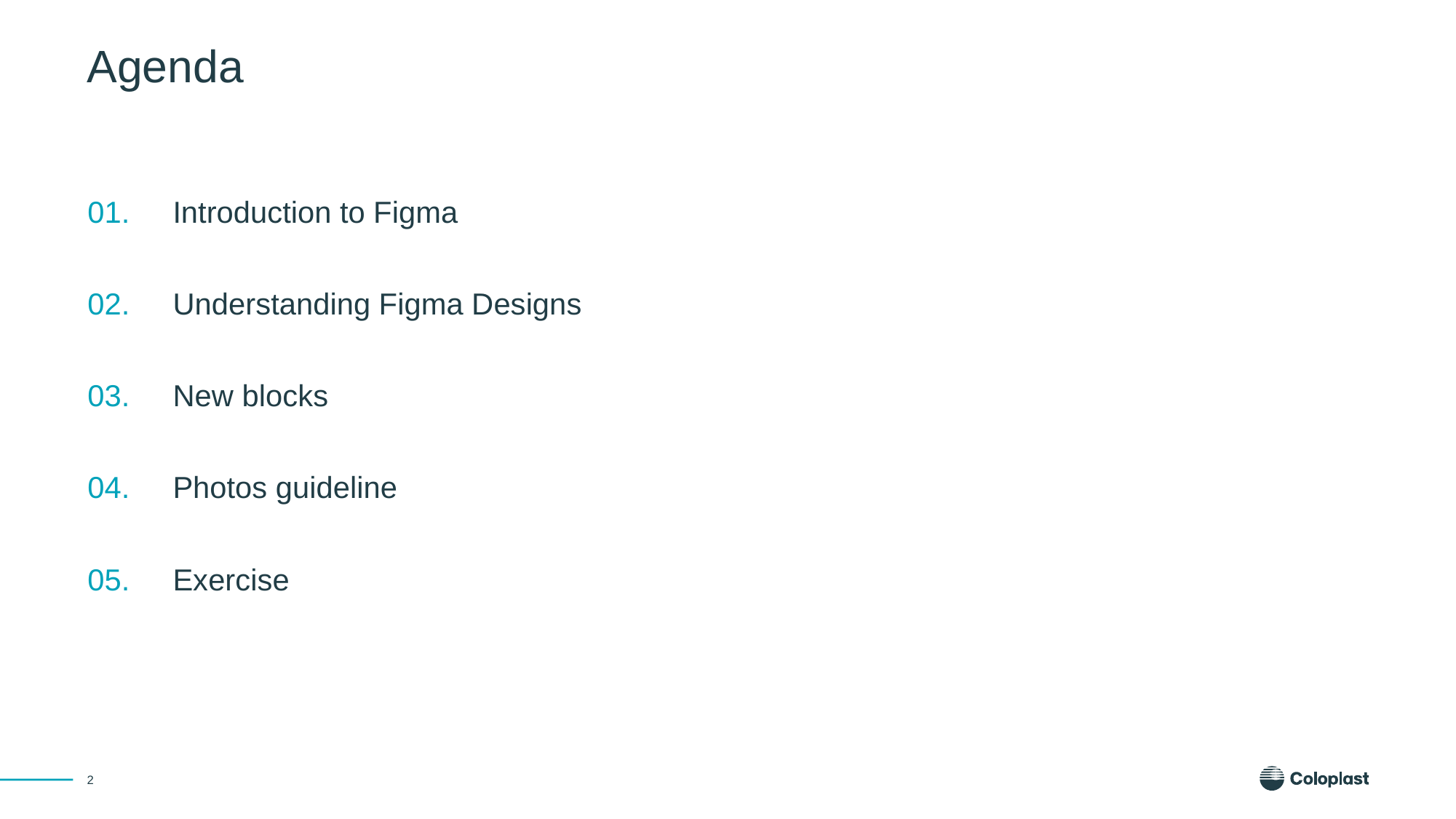

# Agenda
| 01. | Introduction to Figma |
| --- | --- |
| 02. | Understanding Figma Designs |
| 03. | New blocks |
| 04. | Photos guideline |
| 05. | Exercise |
2